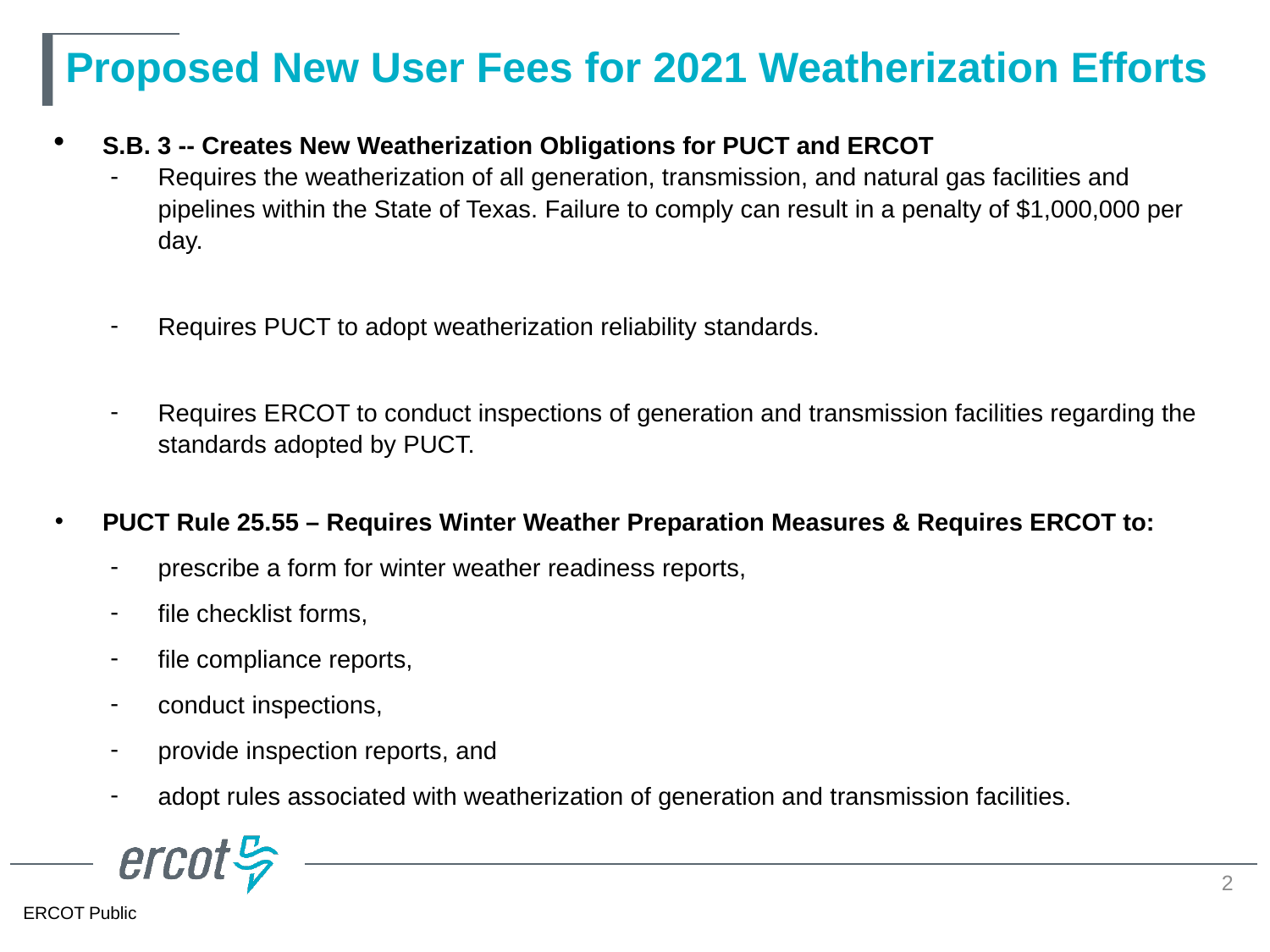

# Proposed New User Fees for 2021 Weatherization Efforts
S.B. 3 -- Creates New Weatherization Obligations for PUCT and ERCOT
Requires the weatherization of all generation, transmission, and natural gas facilities and pipelines within the State of Texas. Failure to comply can result in a penalty of $1,000,000 per day.

Requires PUCT to adopt weatherization reliability standards.

Requires ERCOT to conduct inspections of generation and transmission facilities regarding the standards adopted by PUCT.

PUCT Rule 25.55 – Requires Winter Weather Preparation Measures & Requires ERCOT to:
prescribe a form for winter weather readiness reports,
file checklist forms,
file compliance reports,
conduct inspections,
provide inspection reports, and
adopt rules associated with weatherization of generation and transmission facilities.

2